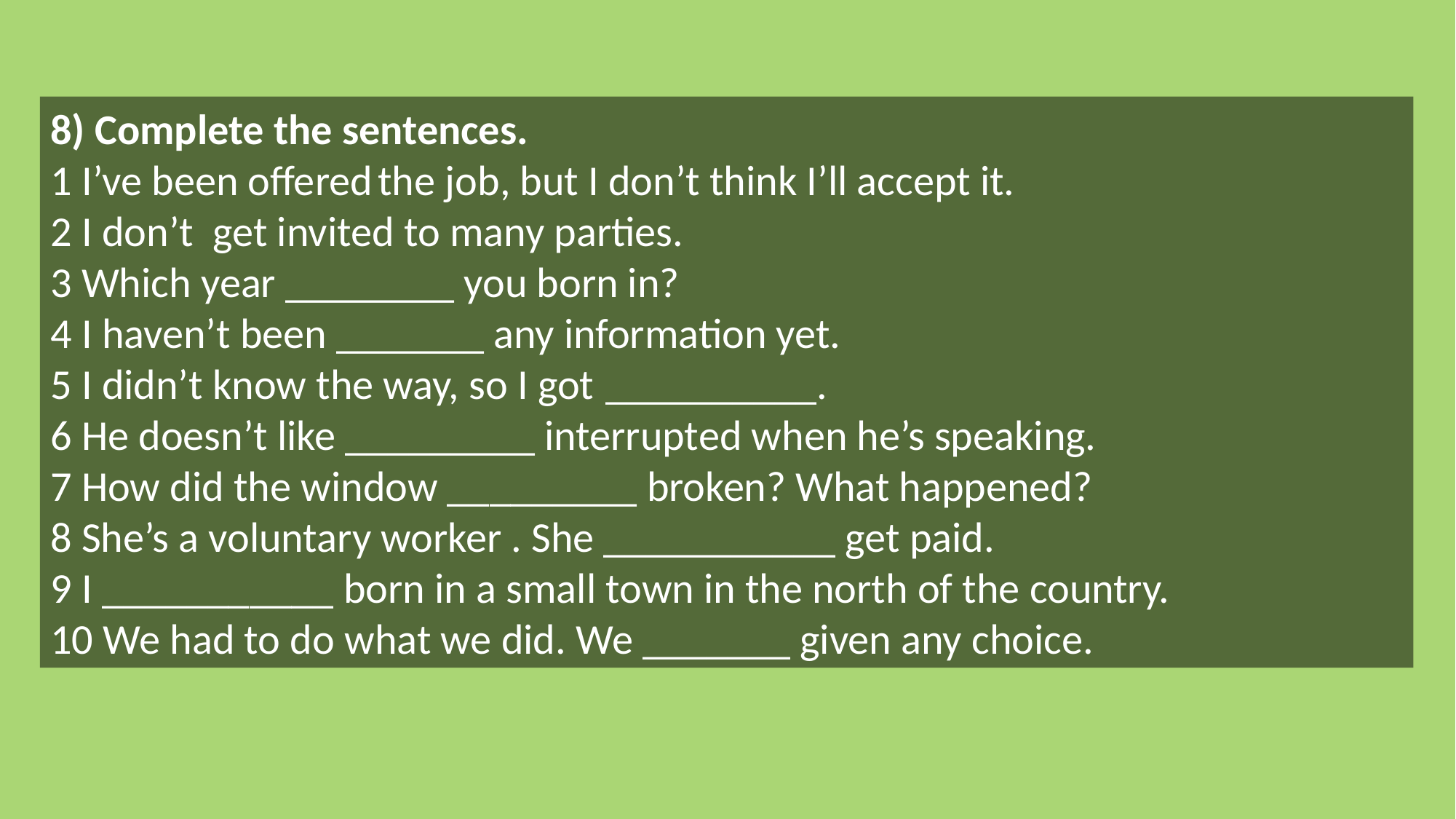

8) Complete the sentences.
1 I’ve been offered	the job, but I don’t think I’ll accept it.
2 I don’t  get invited to many parties.
3 Which year ________ you born in?
4 I haven’t been _______ any information yet.
5 I didn’t know the way, so I got	 __________.
6 He doesn’t like _________ interrupted when he’s speaking.
7 How did the window _________ broken? What happened?
8 She’s a voluntary worker . She ___________ get paid.
9 I ___________ born in a small town in the north of the country.
10 We had to do what we did. We _______ given any choice.